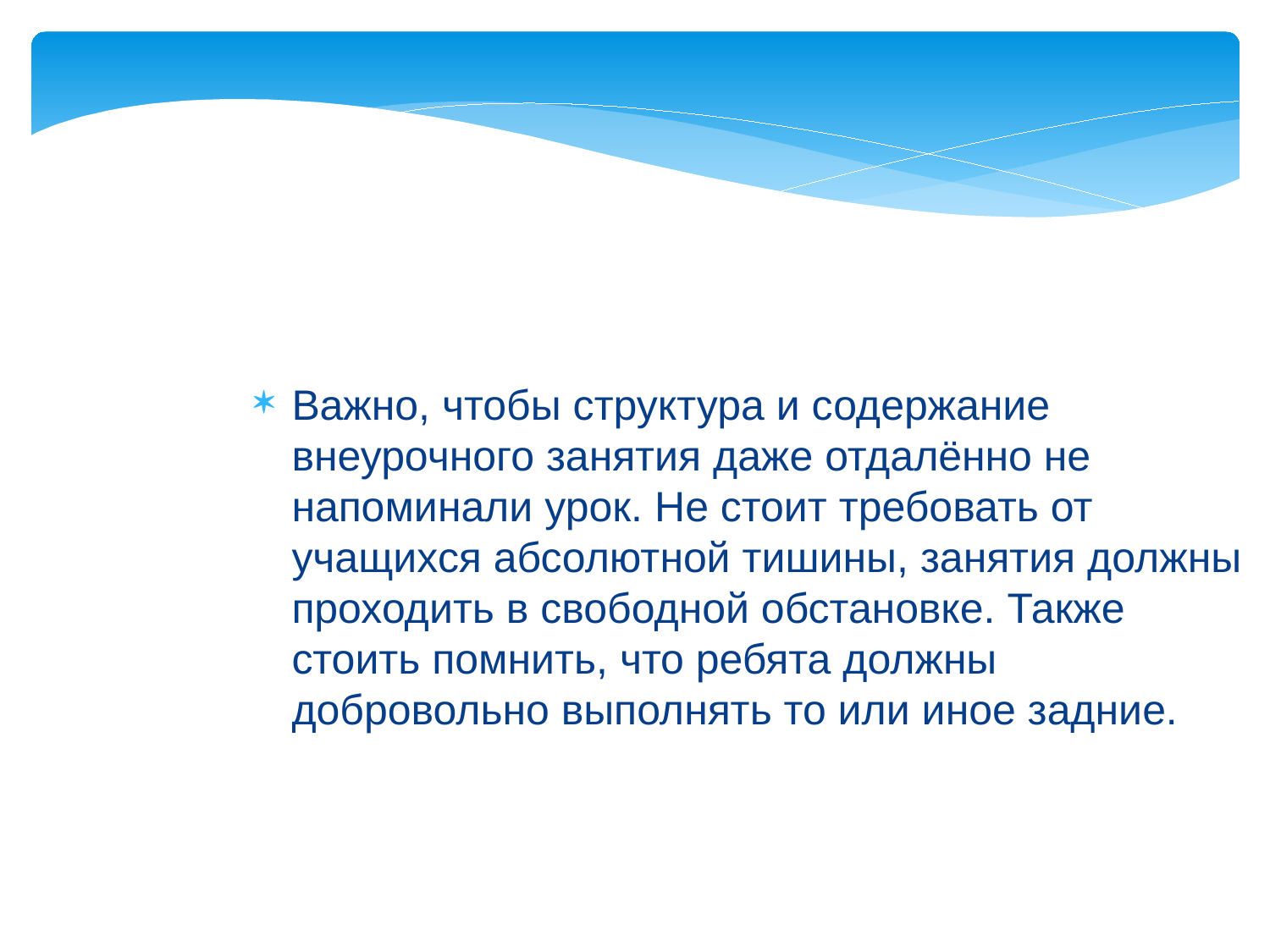

Важно, чтобы структура и содержание внеурочного занятия даже отдалённо не напоминали урок. Не стоит требовать от учащихся абсолютной тишины, занятия должны проходить в свободной обстановке. Также стоить помнить, что ребята должны добровольно выполнять то или иное задние.